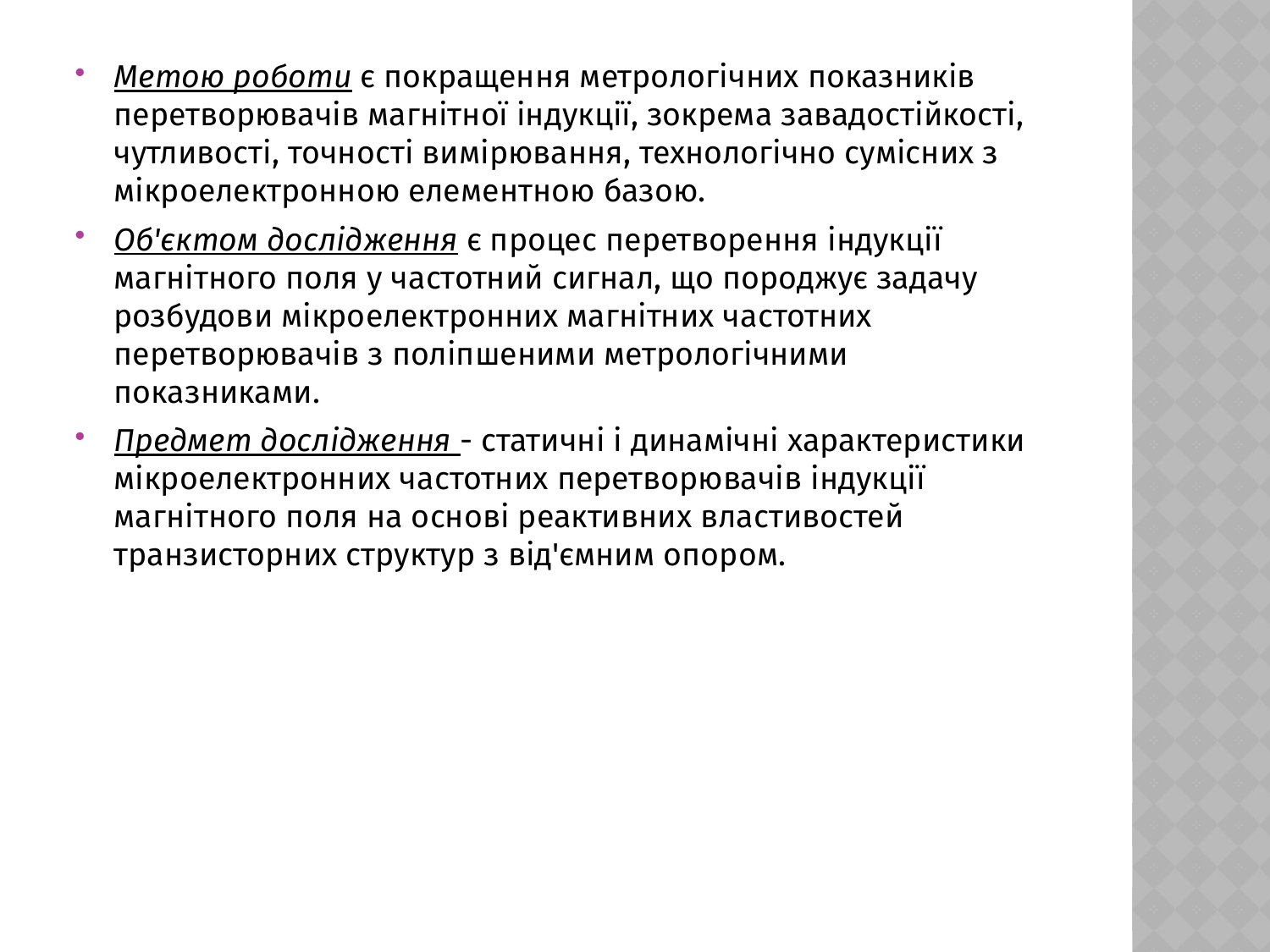

Метою роботи є покращення метрологічних показників перетворювачів магнітної індукції, зокрема завадостійкості, чутливості, точності вимірювання, технологічно сумісних з мікроелектронною елементною базою.
Об'єктом дослідження є процес перетворення індукції магнітного поля у частотний сигнал, що породжує задачу розбудови мікроелектронних магнітних частотних перетворювачів з поліпшеними метрологічними показниками.
Предмет дослідження - статичні і динамічні характеристики мікроелектронних частотних перетворювачів індукції магнітного поля на основі реактивних властивостей транзисторних структур з від'ємним опором.